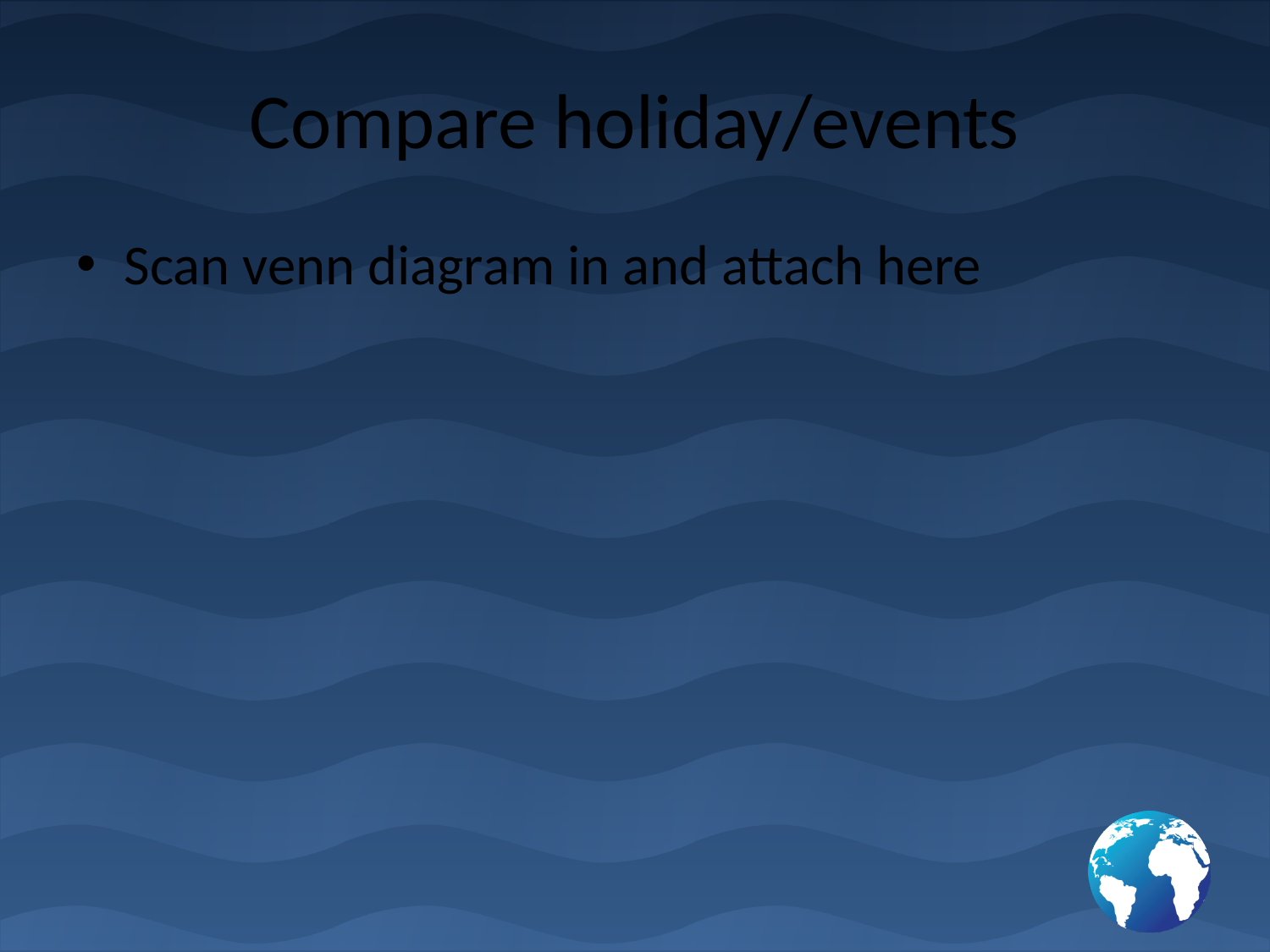

# Compare holiday/events
Scan venn diagram in and attach here